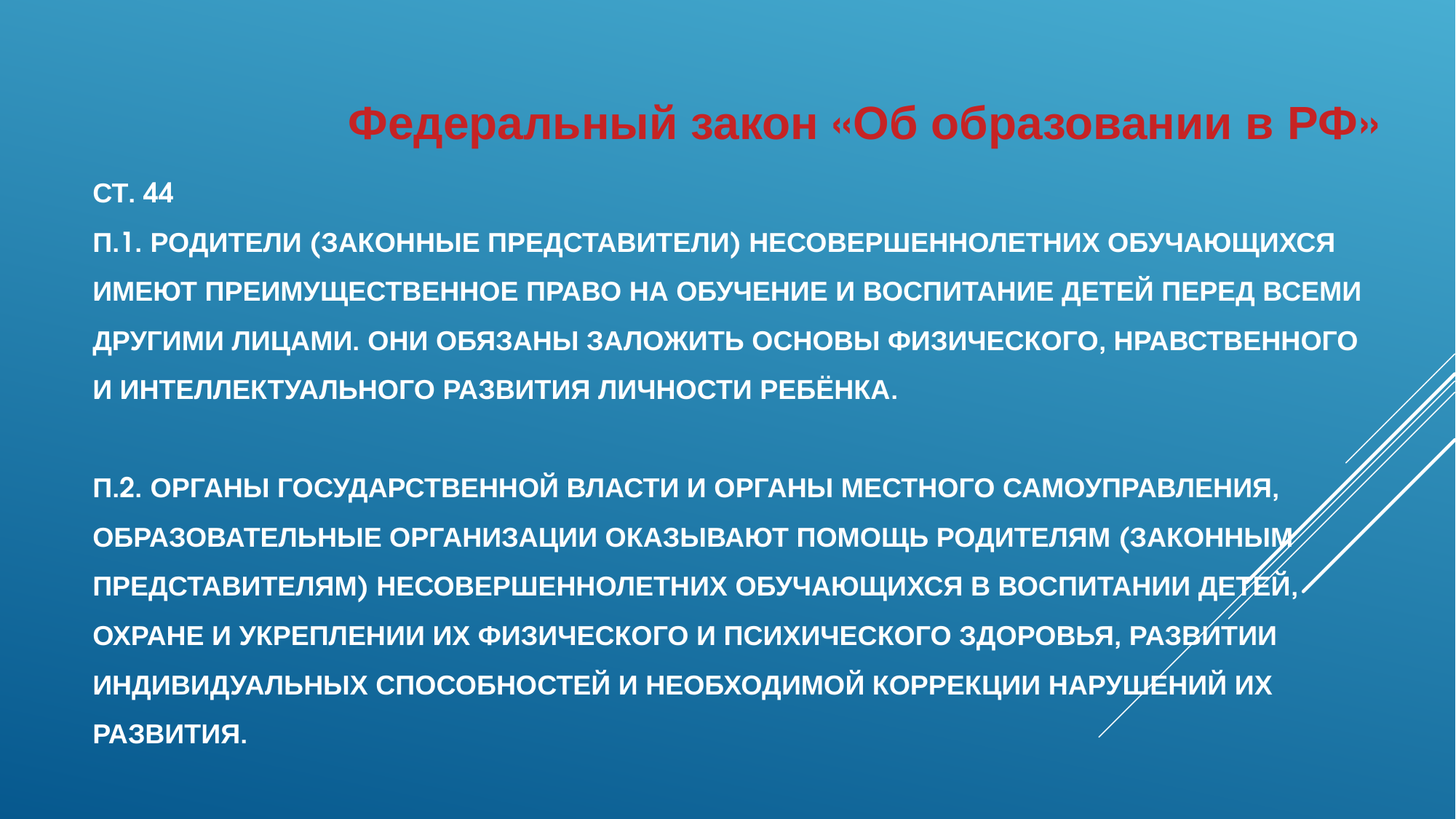

Федеральный закон «Об образовании в РФ»

# Ст. 44 п.1. родители (законные представители) несовершеннолетних обучающихся имеют преимущественное право на обучение и воспитание детей перед всеми другими лицами. Они обязаны заложить основы физического, нравственного и интеллектуального развития личности ребёнка. П.2. органы государственной власти и органы местного самоуправления, образовательные организации оказывают помощь родителям (законным представителям) несовершеннолетних обучающихся в воспитании детей, охране и укреплении их физического и психического здоровья, развитии индивидуальных способностей и необходимой коррекции нарушений их развития.